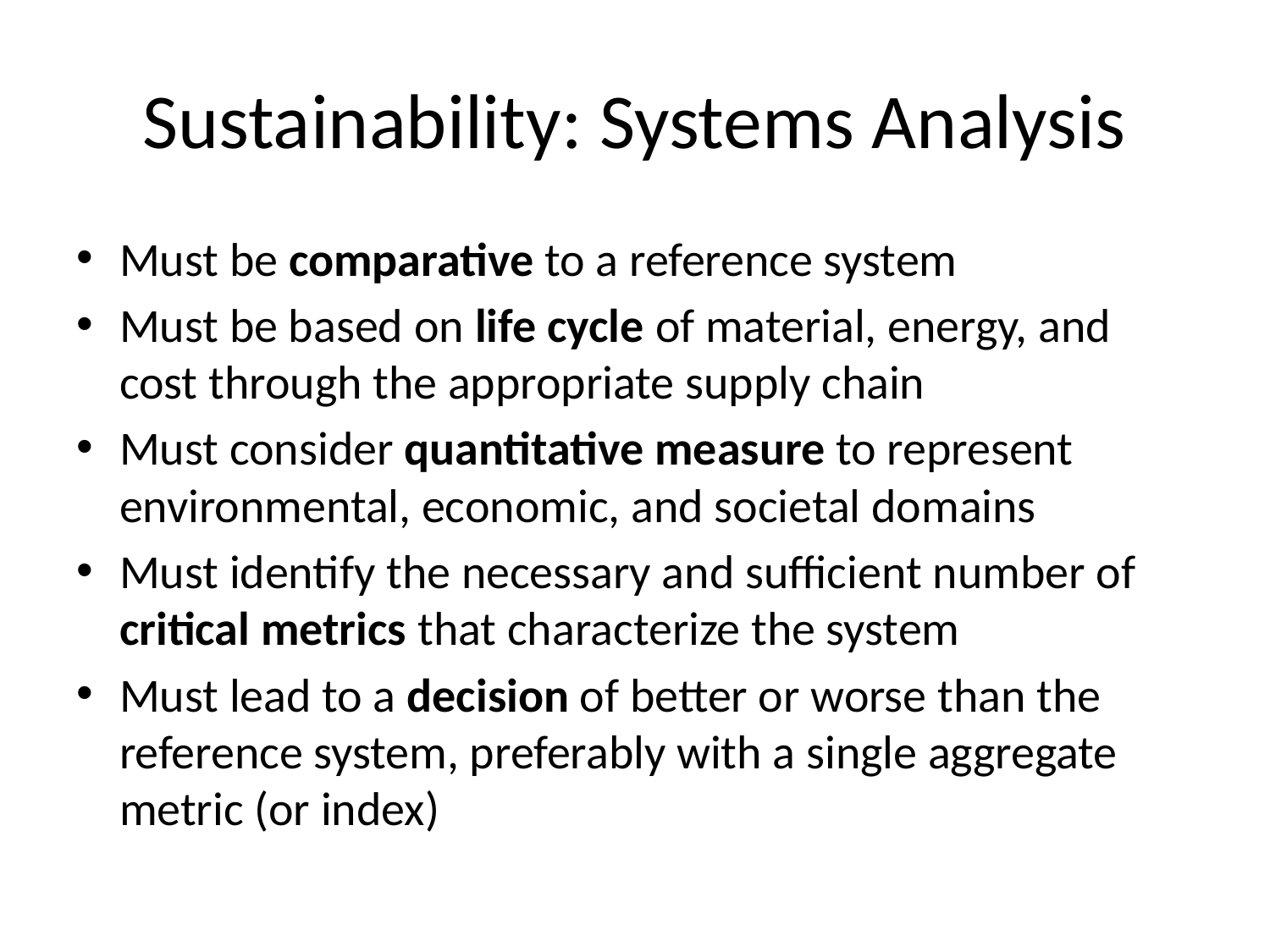

# Sustainability: Systems Analysis
Must be comparative to a reference system
Must be based on life cycle of material, energy, and cost through the appropriate supply chain
Must consider quantitative measure to represent environmental, economic, and societal domains
Must identify the necessary and sufficient number of critical metrics that characterize the system
Must lead to a decision of better or worse than the reference system, preferably with a single aggregate metric (or index)